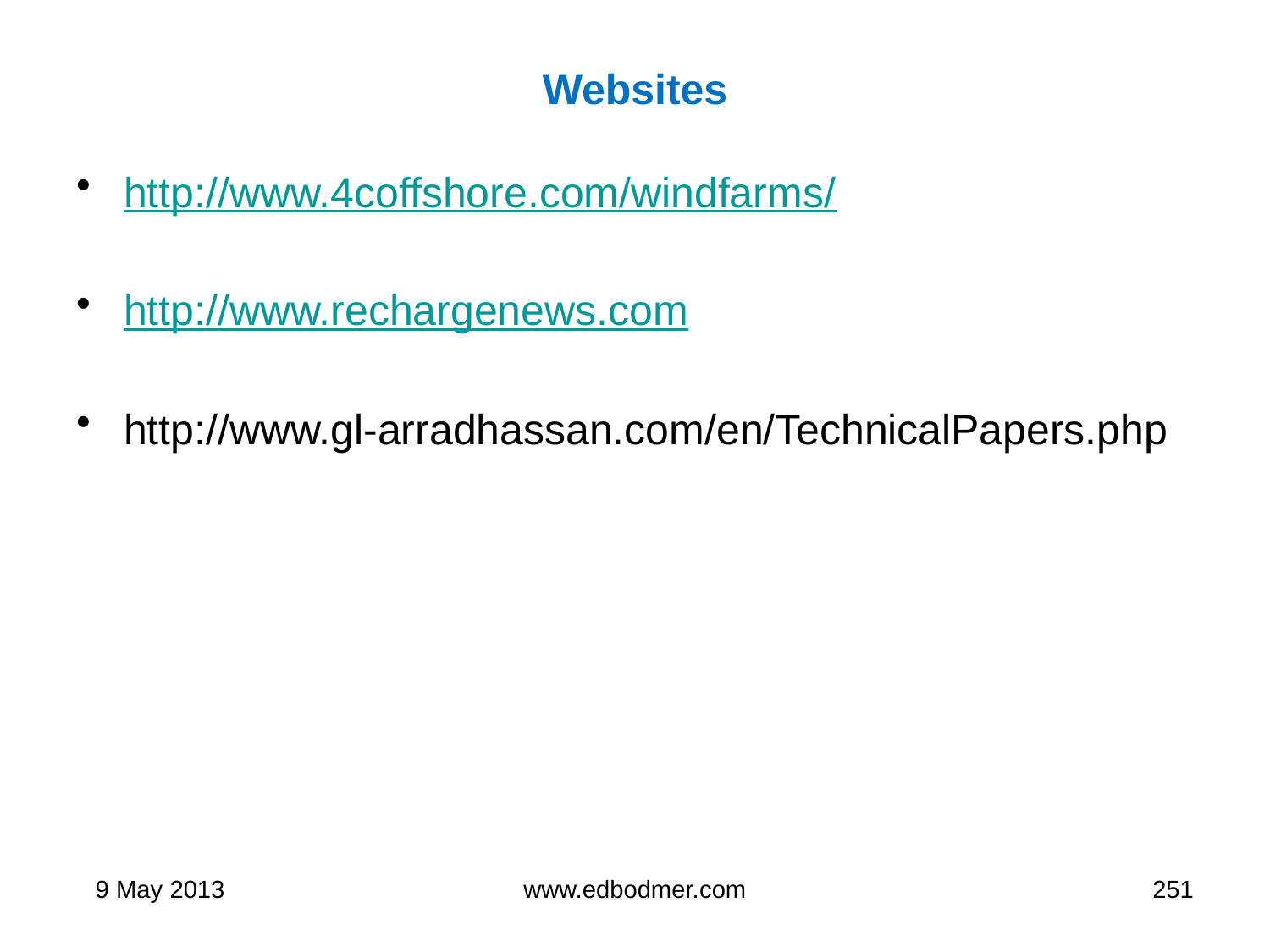

# Websites
http://www.4coffshore.com/windfarms/

http://www.rechargenews.com

http://www.gl-arradhassan.com/en/TechnicalPapers.php

9 May 2013
www.edbodmer.com
251